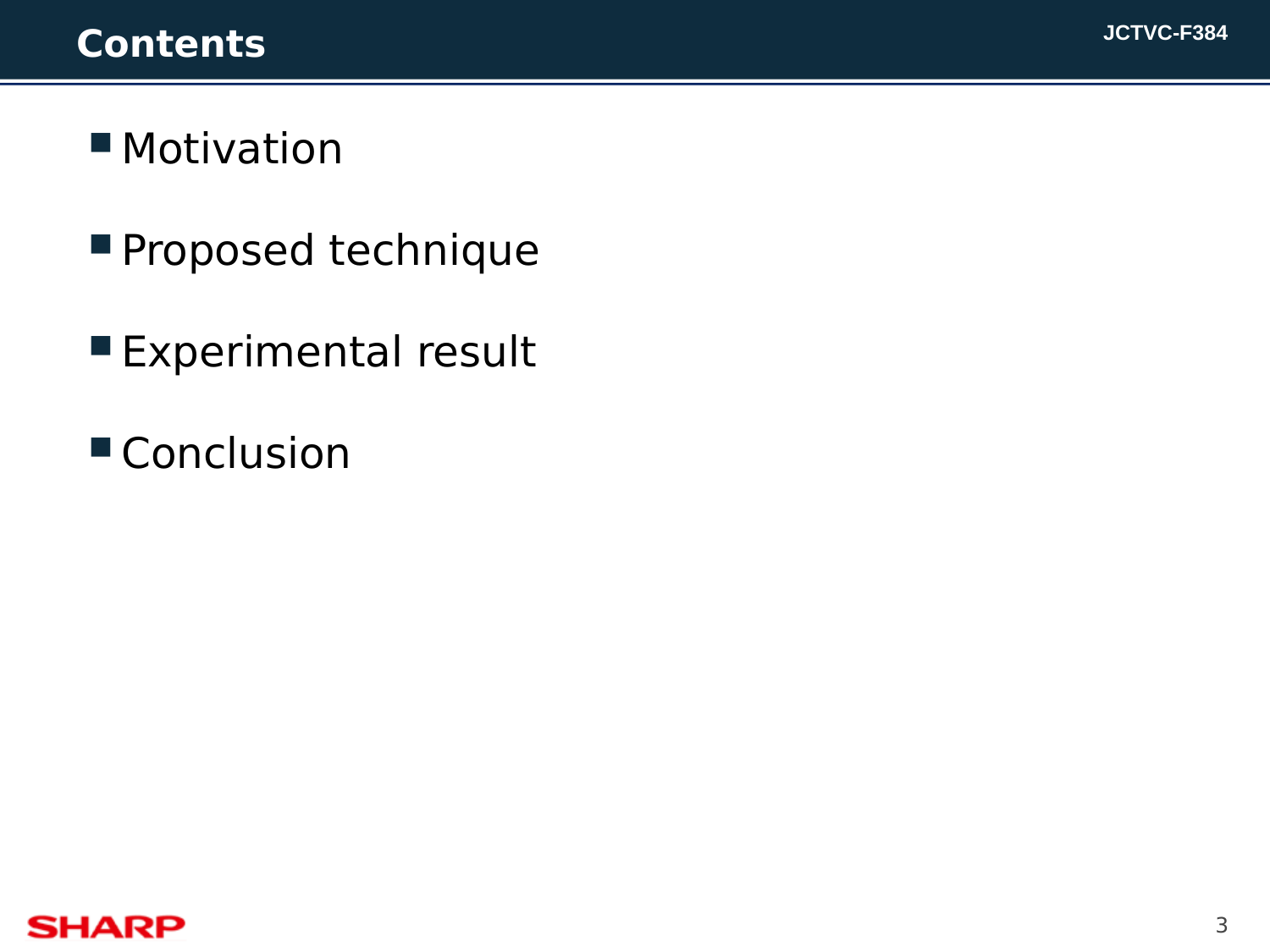

Motivation

Proposed technique

Experimental result

Conclusion
Contents
3